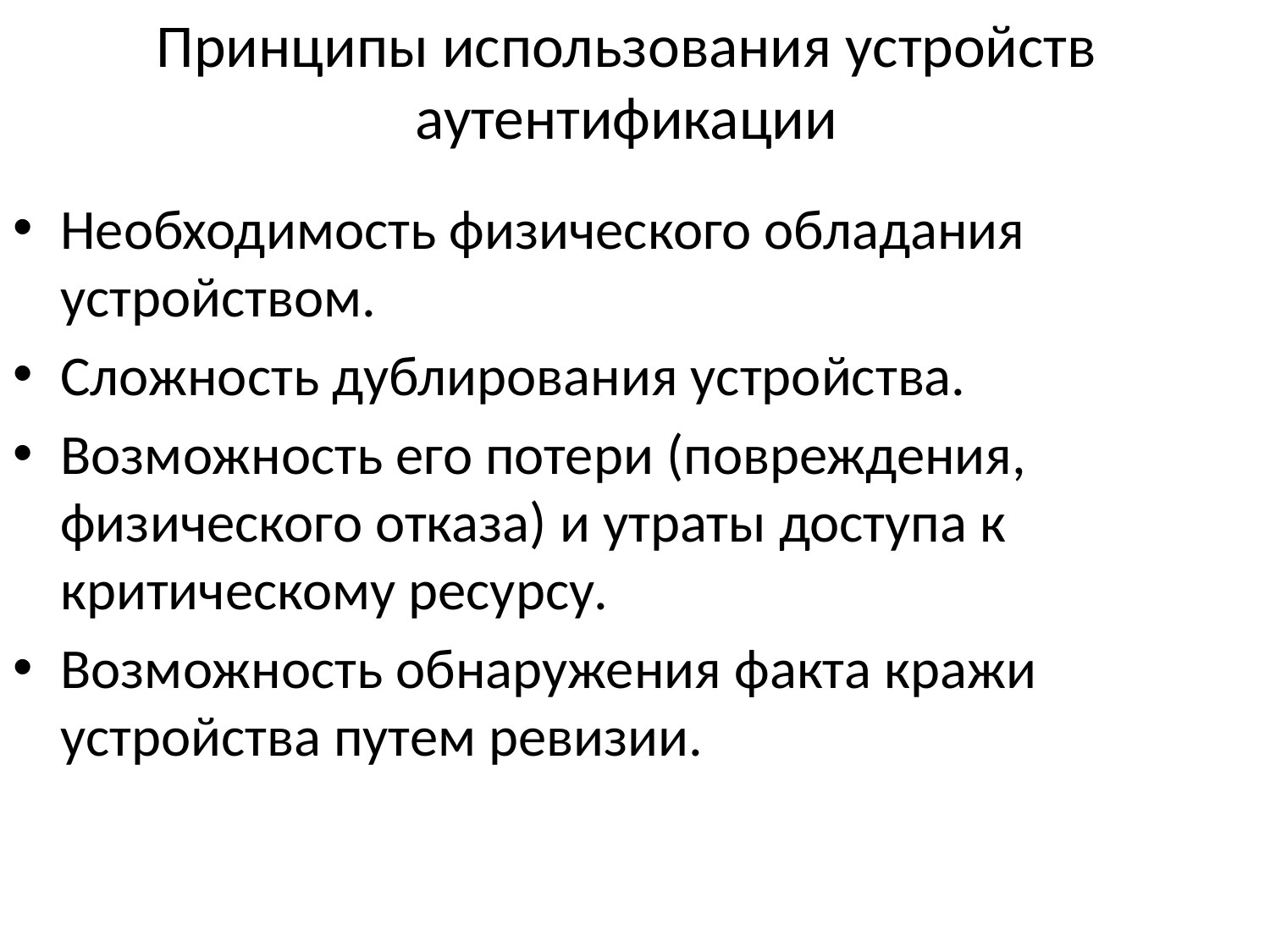

# Принципы использования устройств аутентификации
Необходимость физического обладания устройством.
Сложность дублирования устройства.
Возможность его потери (повреждения, физического отказа) и утраты доступа к критическому ресурсу.
Возможность обнаружения факта кражи устройства путем ревизии.